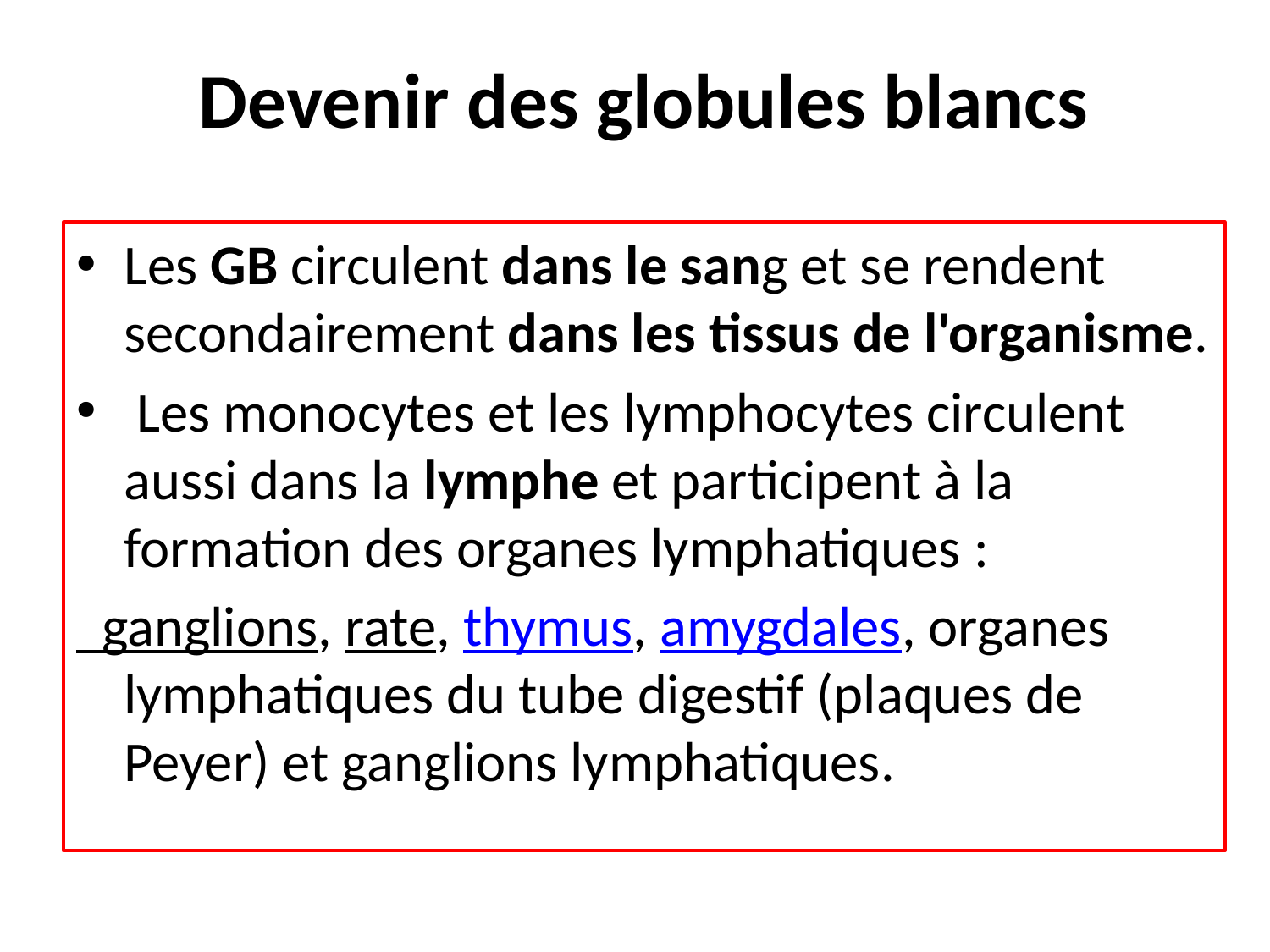

# Devenir des globules blancs
Les GB circulent dans le sang et se rendent secondairement dans les tissus de l'organisme.
 Les monocytes et les lymphocytes circulent aussi dans la lymphe et participent à la formation des organes lymphatiques :
  ganglions, rate, thymus, amygdales, organes lymphatiques du tube digestif (plaques de Peyer) et ganglions lymphatiques.